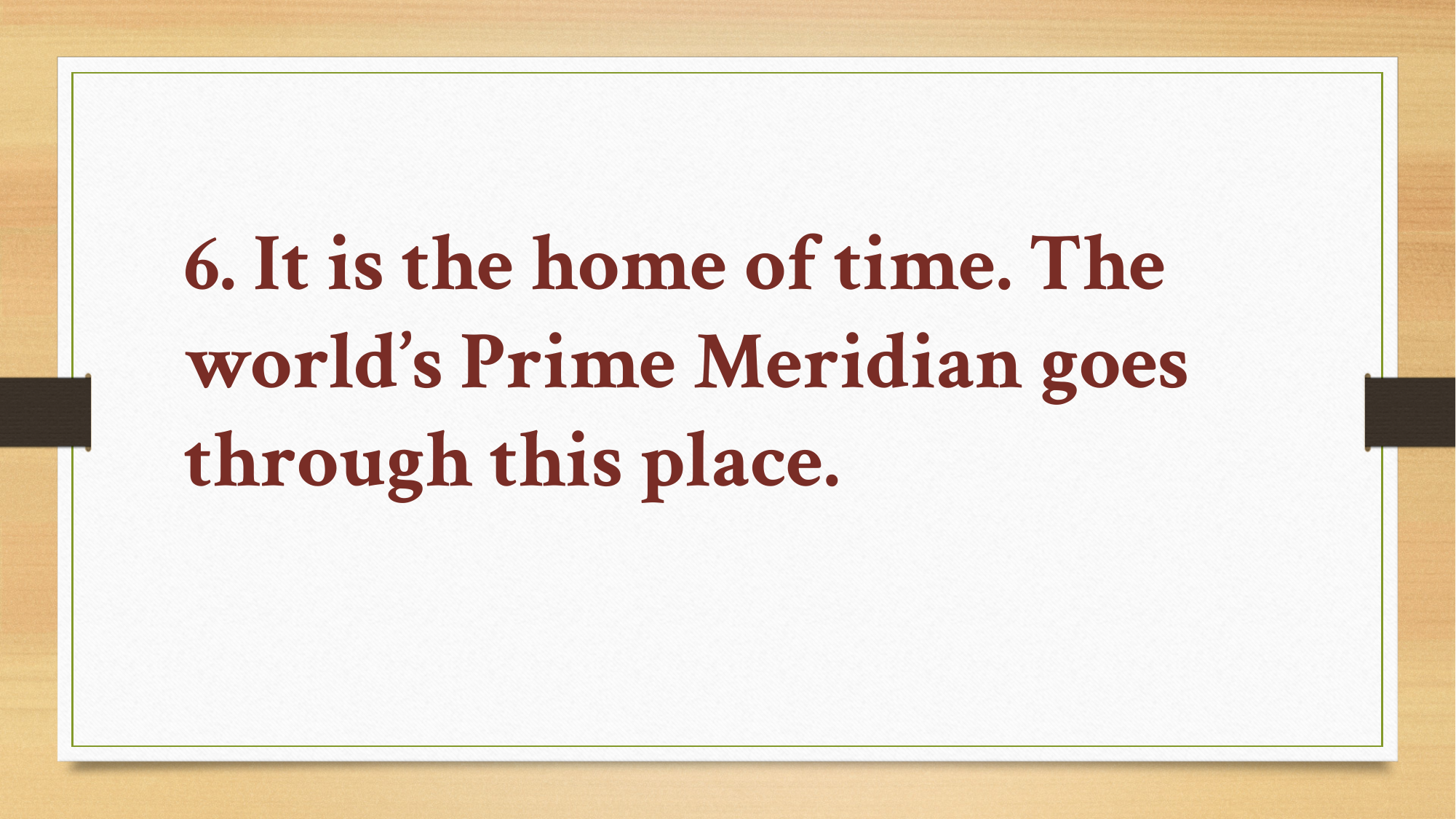

6. It is the home of time. The world’s Prime Meridian goes through this place.